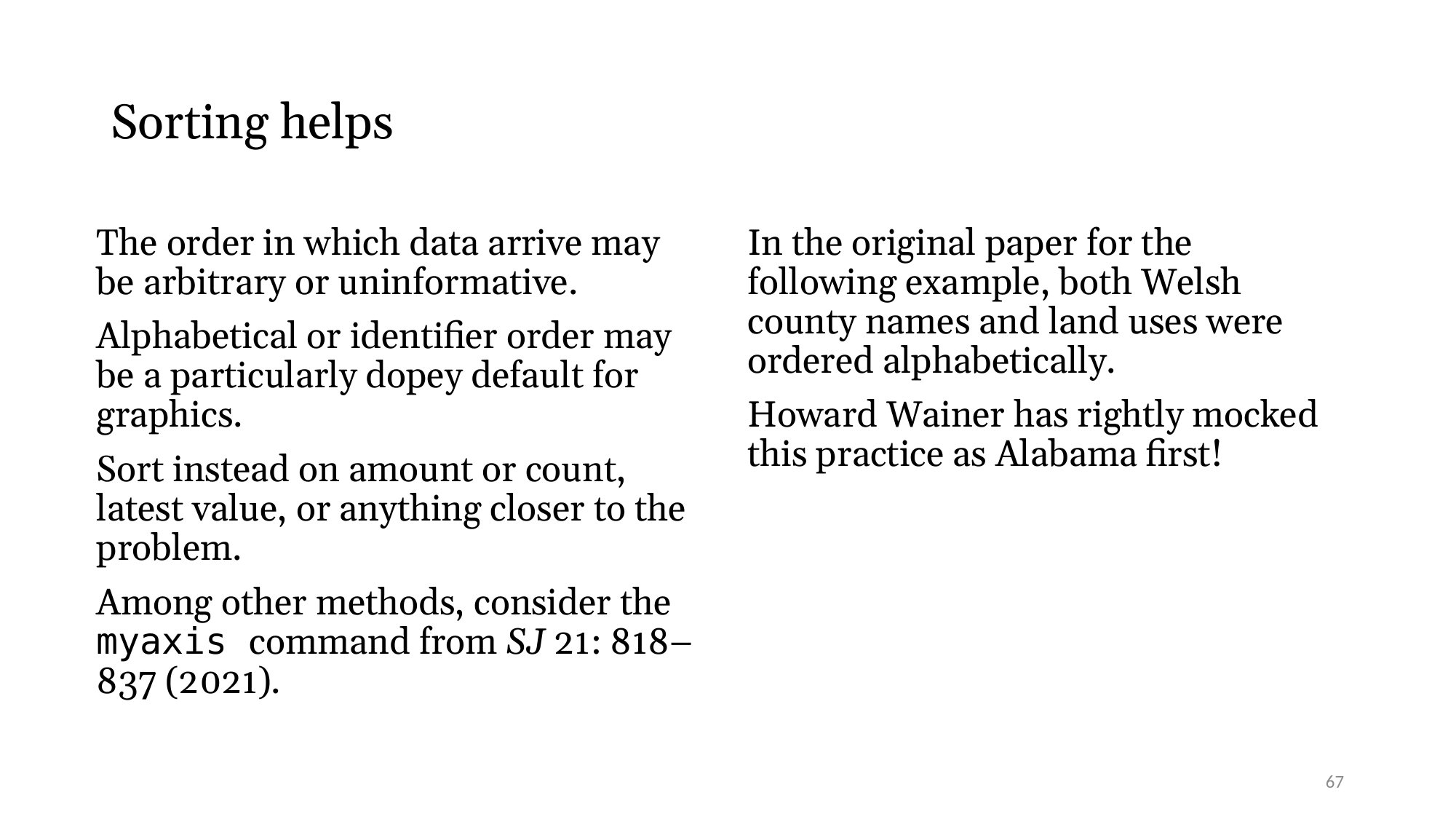

# Sorting helps
The order in which data arrive may be arbitrary or uninformative.
Alphabetical or identifier order may be a particularly dopey default for graphics.
Sort instead on amount or count, latest value, or anything closer to the problem.
Among other methods, consider the myaxis command from SJ 21: 818–837 (2021).
In the original paper for the following example, both Welsh county names and land uses were ordered alphabetically.
Howard Wainer has rightly mocked this practice as Alabama first!
67